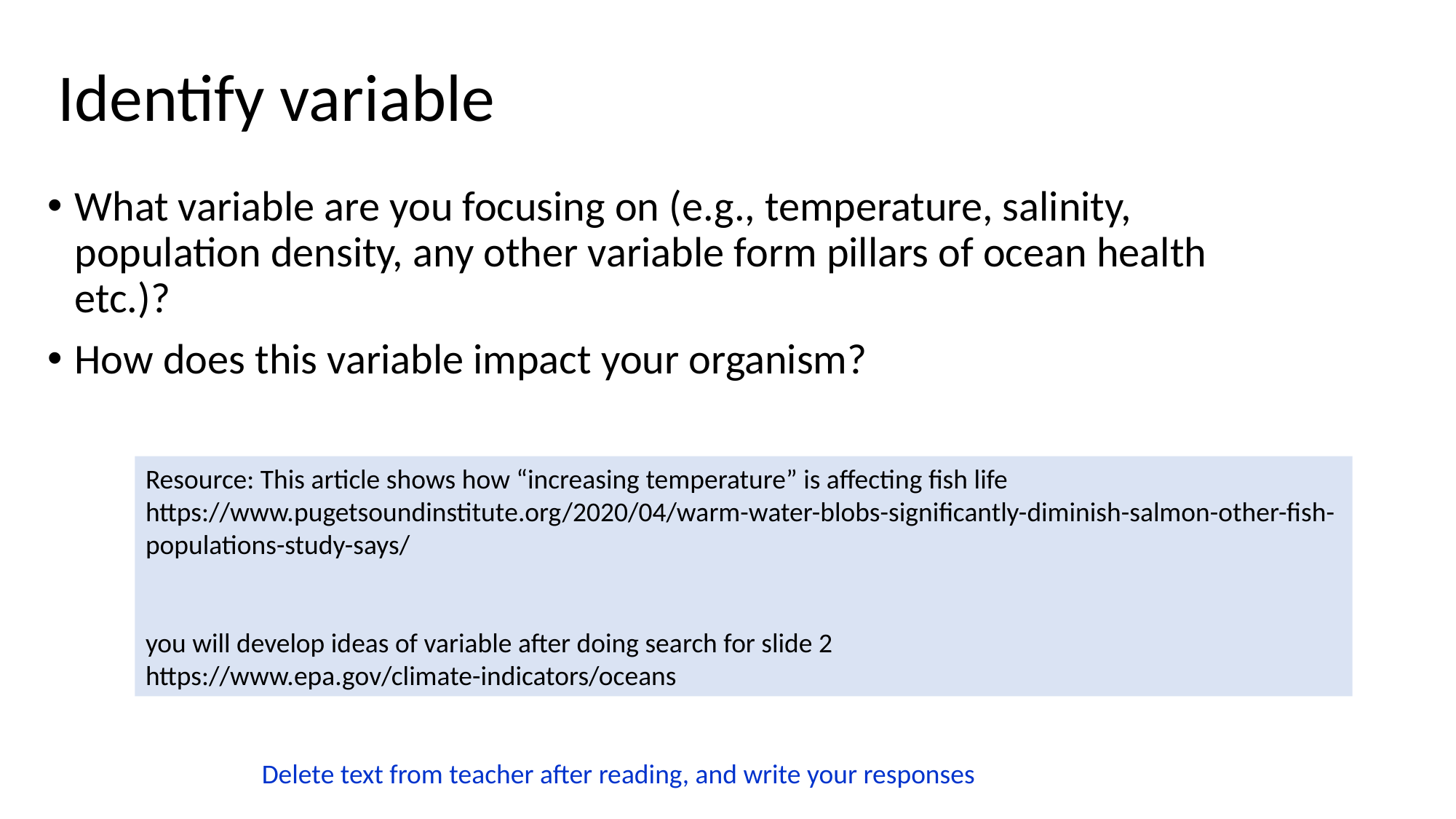

# Identify variable
What variable are you focusing on (e.g., temperature, salinity, population density, any other variable form pillars of ocean health etc.)?
How does this variable impact your organism?

Resource: This article shows how “increasing temperature” is affecting fish life
https://www.pugetsoundinstitute.org/2020/04/warm-water-blobs-significantly-diminish-salmon-other-fish-populations-study-says/

you will develop ideas of variable after doing search for slide 2
https://www.epa.gov/climate-indicators/oceans
Delete text from teacher after reading, and write your responses